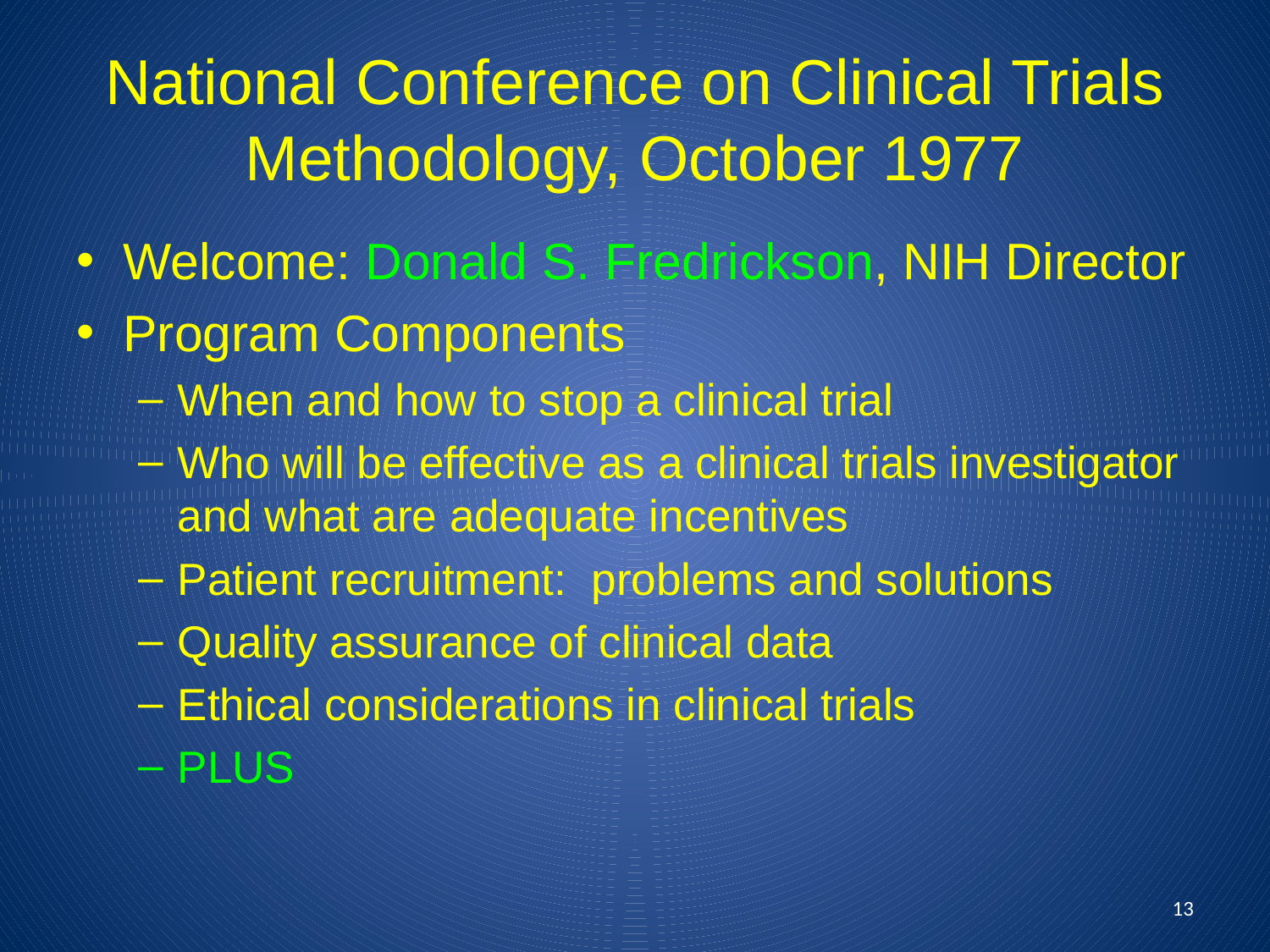

# National Conference on Clinical Trials Methodology, October 1977
Welcome: Donald S. Fredrickson, NIH Director
Program Components
When and how to stop a clinical trial
Who will be effective as a clinical trials investigator and what are adequate incentives
Patient recruitment:  problems and solutions
Quality assurance of clinical data
Ethical considerations in clinical trials
PLUS

13